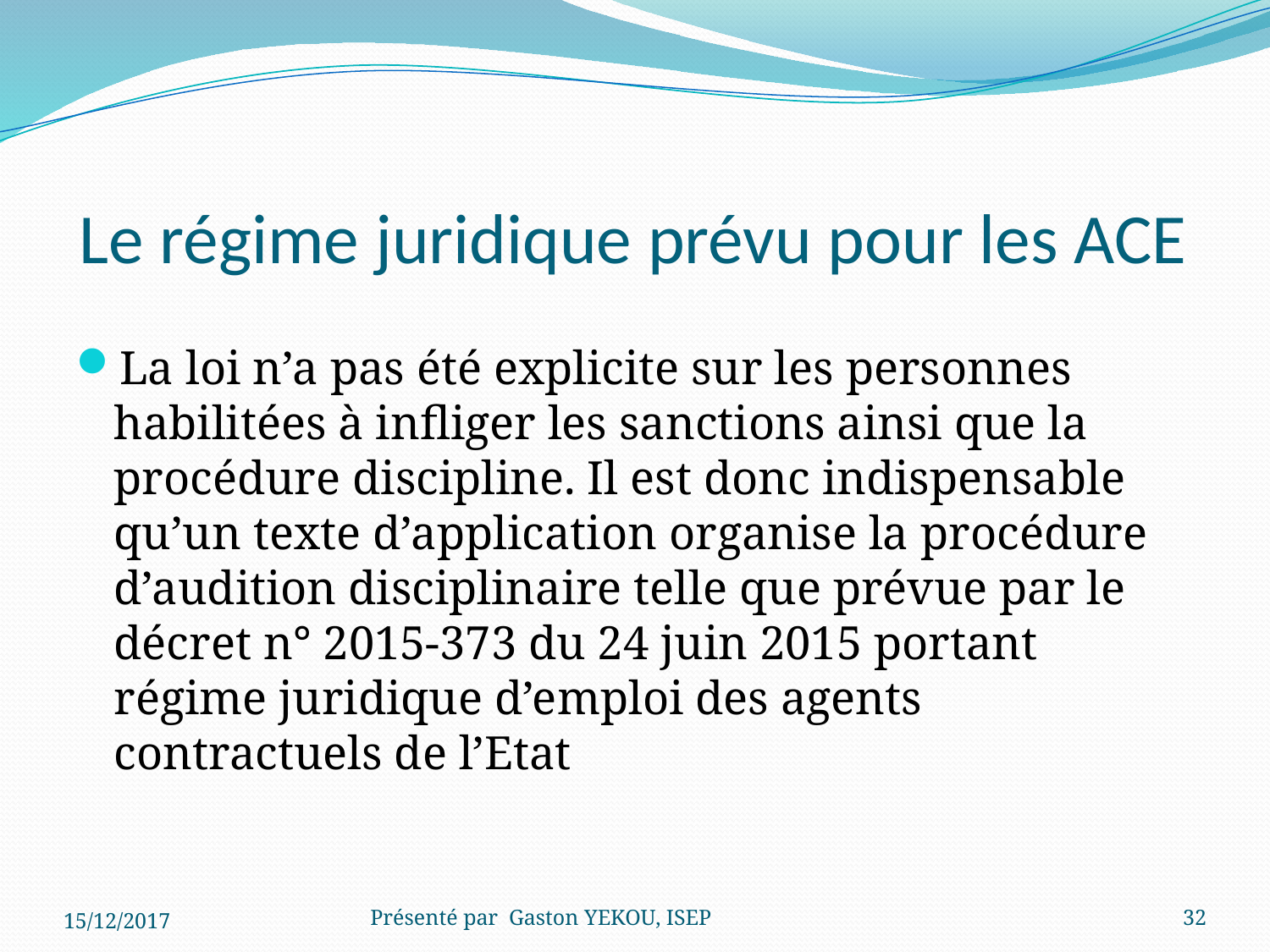

# Le régime juridique prévu pour les ACE

La loi n’a pas été explicite sur les personnes habilitées à infliger les sanctions ainsi que la procédure discipline. Il est donc indispensable qu’un texte d’application organise la procédure d’audition disciplinaire telle que prévue par le décret n° 2015-373 du 24 juin 2015 portant régime juridique d’emploi des agents contractuels de l’Etat
15/12/2017
Présenté par  Gaston YEKOU, ISEP
32